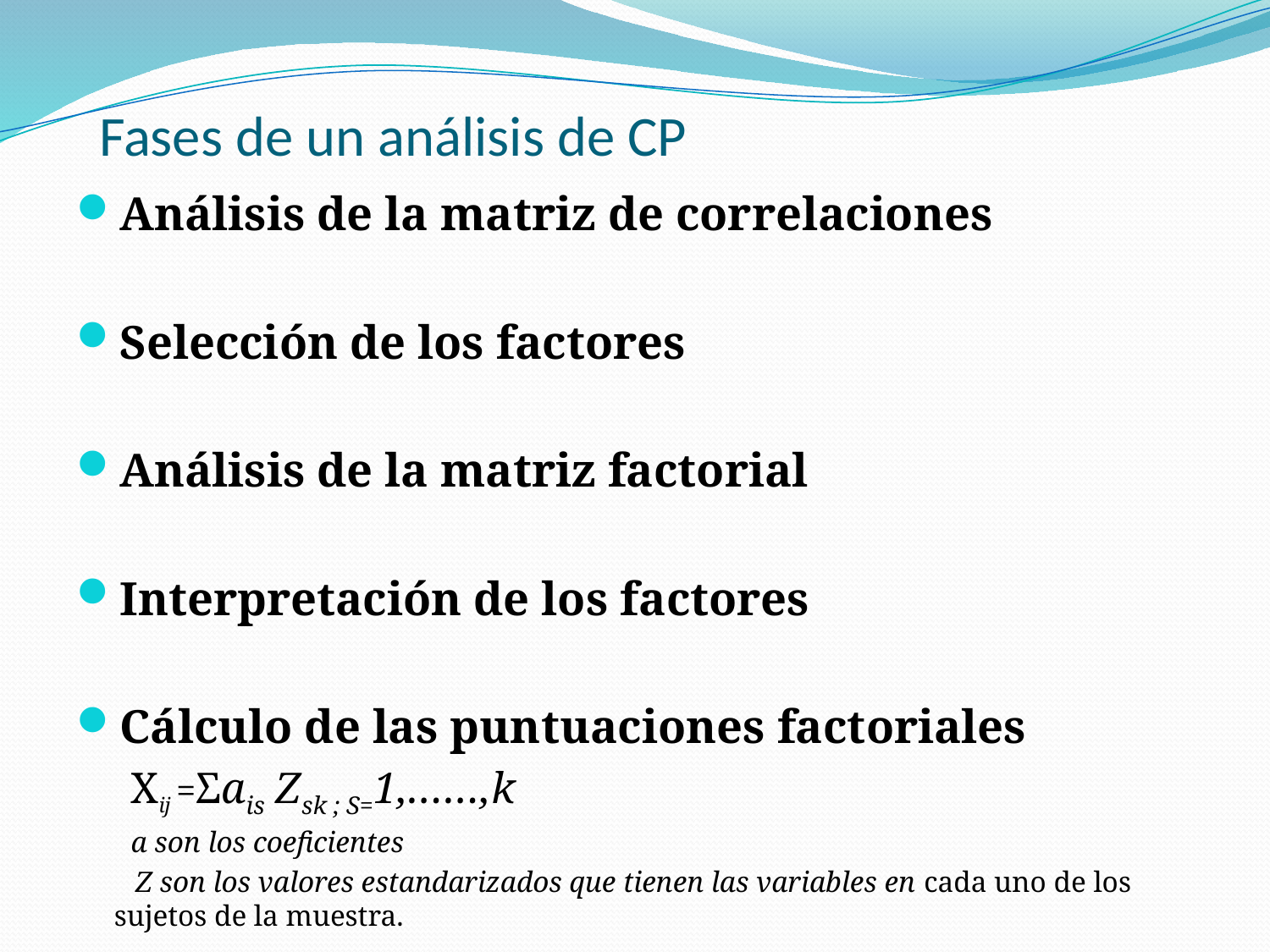

# Fases de un análisis de CP
Análisis de la matriz de correlaciones

Selección de los factores

Análisis de la matriz factorial

Interpretación de los factores

Cálculo de las puntuaciones factoriales
Xij =Σais Zsk ; S=1,……,k
a son los coeficientes
        Z son los valores estandarizados que tienen las variables en cada uno de los sujetos de la muestra.

.